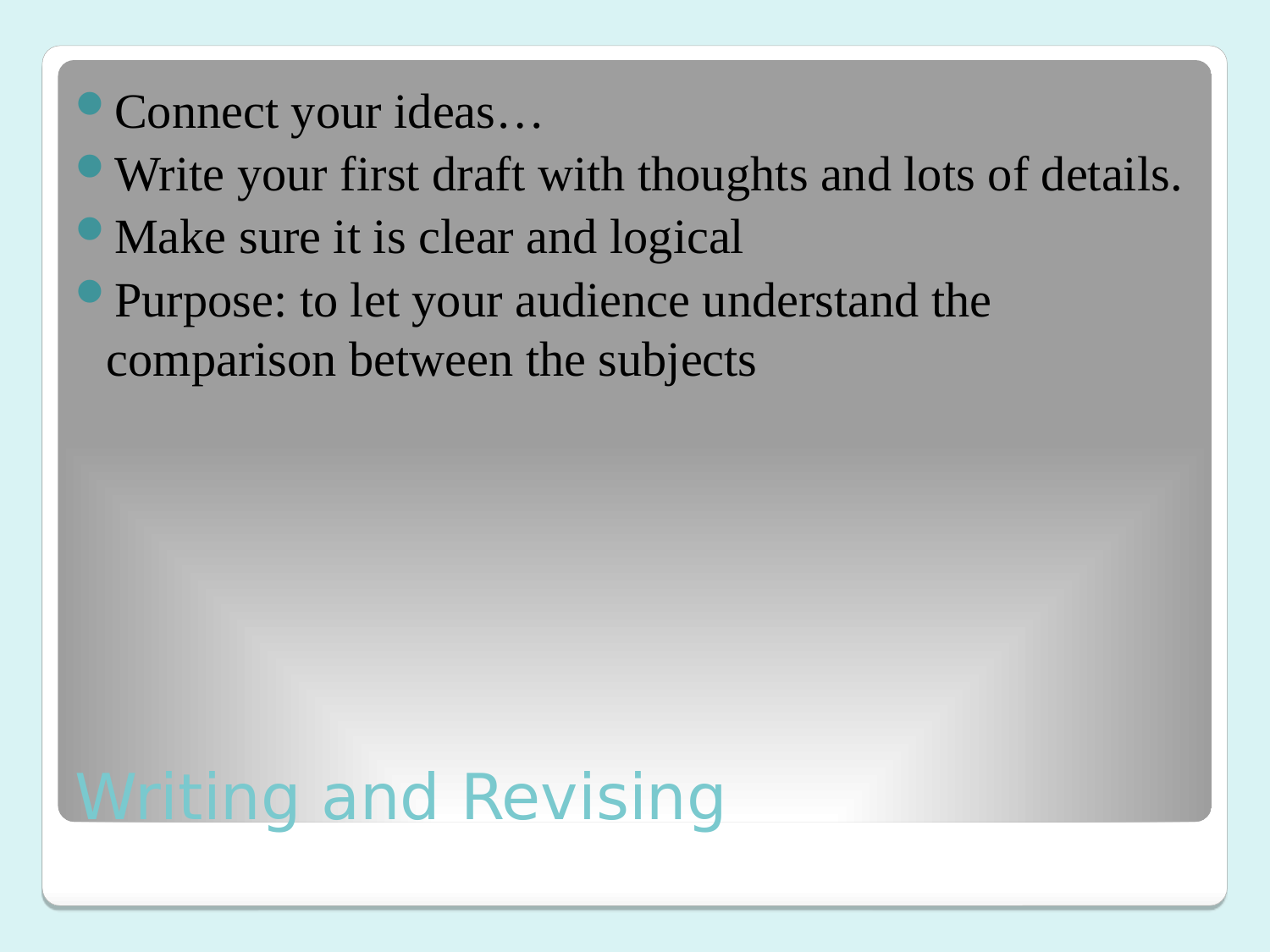

Connect your ideas…
Write your first draft with thoughts and lots of details.
Make sure it is clear and logical
Purpose: to let your audience understand the comparison between the subjects
# Writing and Revising